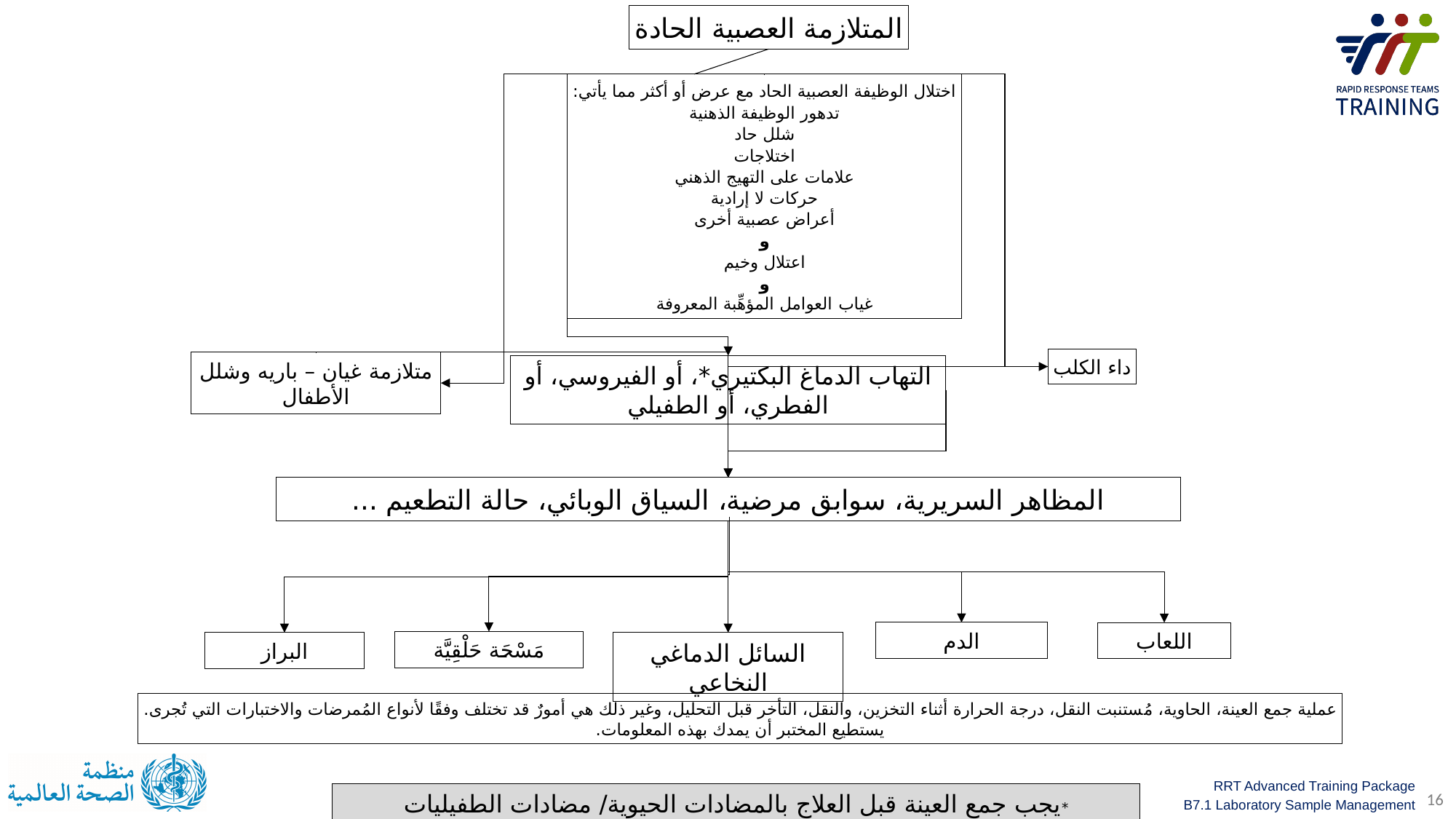

المتلازمة العصبية الحادة
اختلال الوظيفة العصبية الحاد مع عرض أو أكثر مما يأتي:
تدهور الوظيفة الذهنية
شلل حاد
اختلاجات
علامات على التهيج الذهني
حركات لا إرادية
أعراض عصبية أخرى
و
اعتلال وخيم
و
غياب العوامل المؤهِّبة المعروفة
داء الكلب
متلازمة غيان – باريه وشلل الأطفال
التهاب الدماغ البكتيري*، أو الفيروسي، أو الفطري، أو الطفيلي
المظاهر السريرية، سوابق مرضية، السياق الوبائي، حالة التطعيم ...
الدم
اللعاب
مَسْحَة حَلْقِيَّة
البراز
السائل الدماغي النخاعي
عملية جمع العينة، الحاوية، مُستنبت النقل، درجة الحرارة أثناء التخزين، والنقل، التأخر قبل التحليل، وغير ذلك هي أمورٌ قد تختلف وفقًا لأنواع المُمرضات والاختبارات التي تُجرى.
يستطيع المختبر أن يمدك بهذه المعلومات.
*يجب جمع العينة قبل العلاج بالمضادات الحيوية/ مضادات الطفيليات